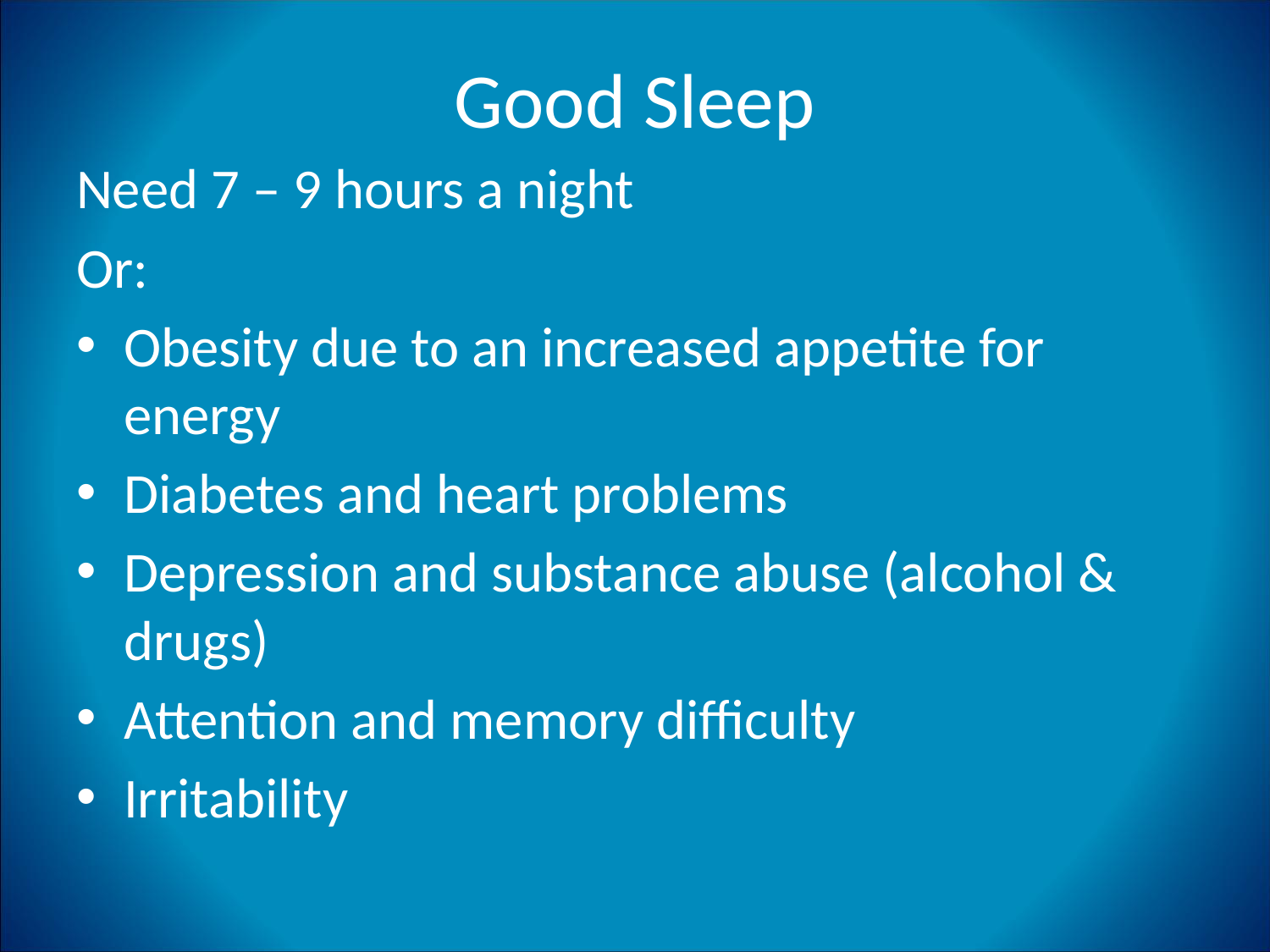

# Good Sleep
Need 7 – 9 hours a night
Or:
Obesity due to an increased appetite for energy
Diabetes and heart problems
Depression and substance abuse (alcohol & drugs)
Attention and memory difficulty
Irritability